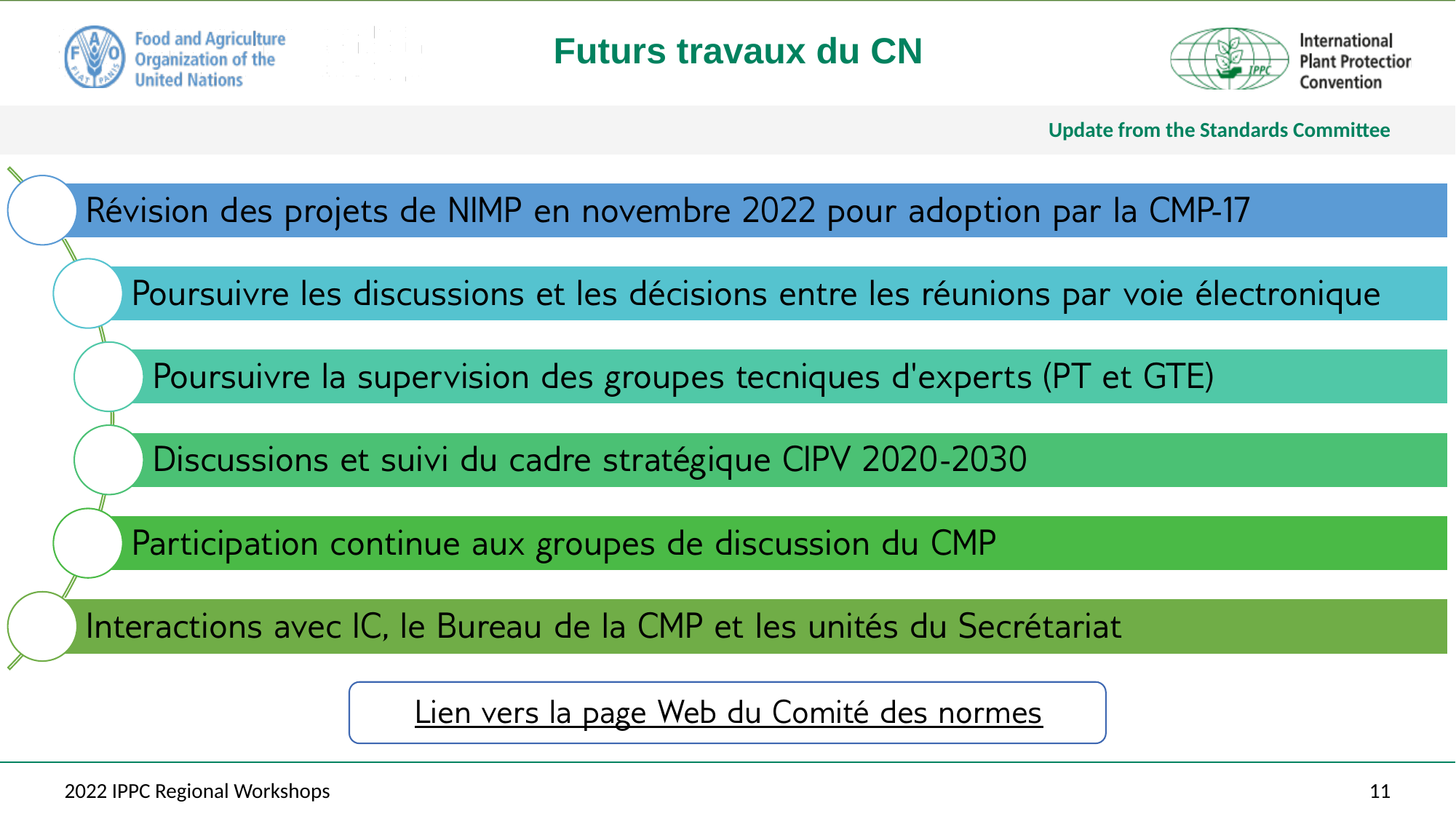

# Futurs travaux du CN
Révision des projets de NIMP en novembre 2022 pour adoption par la CMP-17
Poursuivre les discussions et les décisions entre les réunions par voie électronique
Poursuivre la supervision des groupes tecniques d'experts (PT et GTE)
Discussions et suivi du cadre stratégique CIPV 2020-2030
Participation continue aux groupes de discussion du CMP
Interactions avec IC, le Bureau de la CMP et les unités du Secrétariat
Lien vers la page Web du Comité des normes